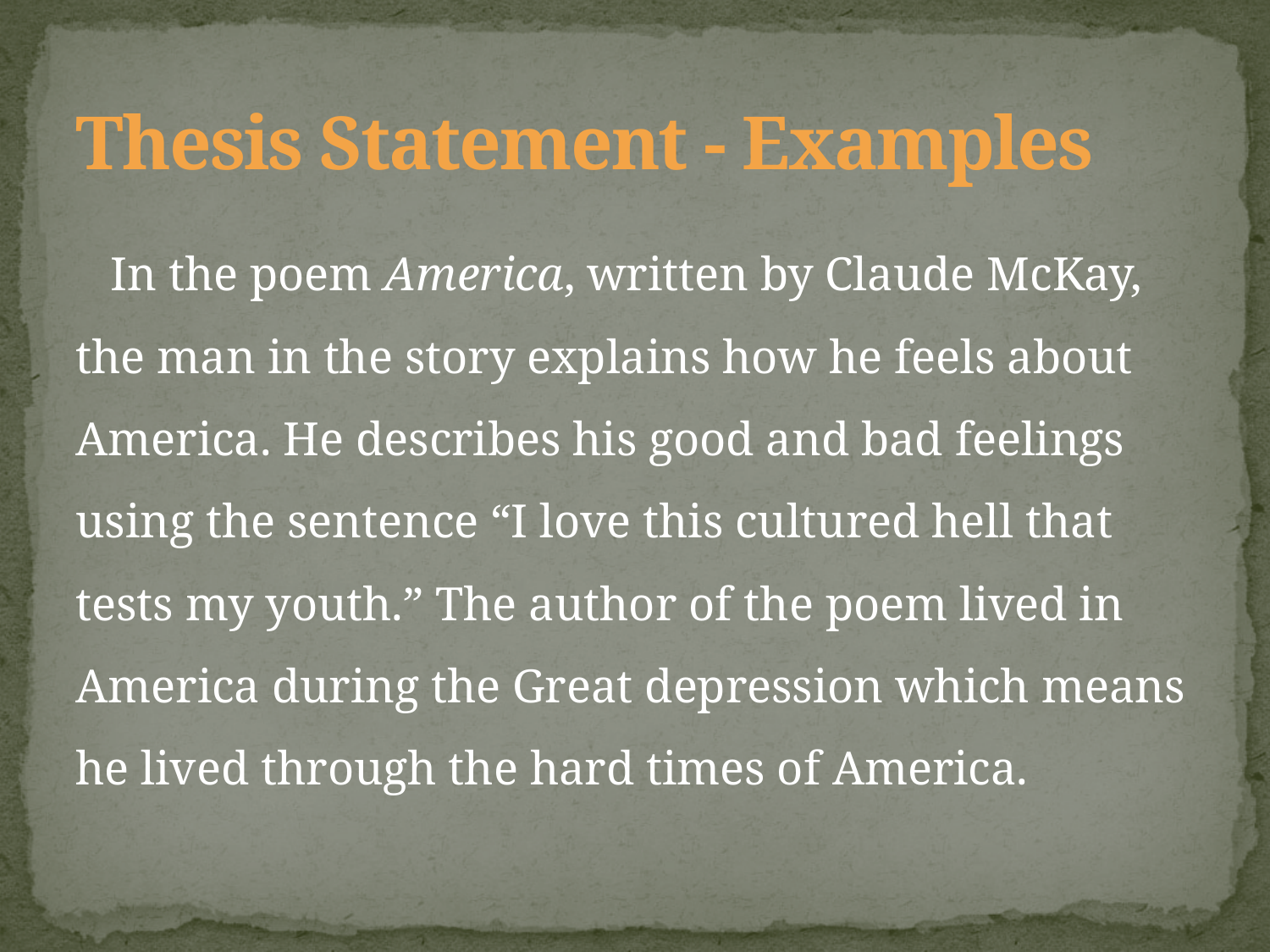

# Thesis Statement - Examples
In the poem America, written by Claude McKay, the man in the story explains how he feels about America. He describes his good and bad feelings using the sentence “I love this cultured hell that tests my youth.” The author of the poem lived in America during the Great depression which means he lived through the hard times of America.